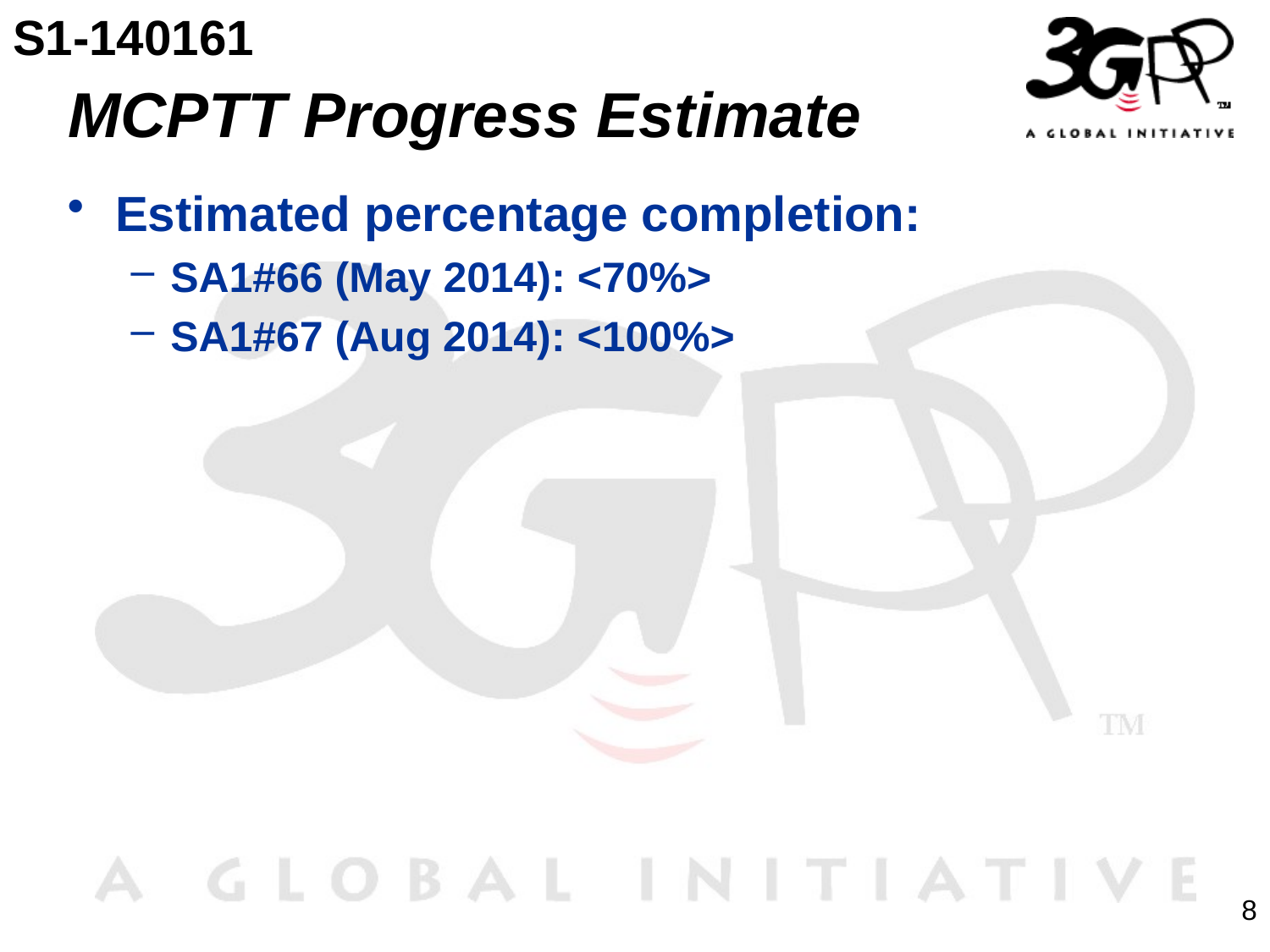

S1-140161
# MCPTT Progress Estimate
Estimated percentage completion:
SA1#66 (May 2014): <70%>
SA1#67 (Aug 2014): <100%>
8